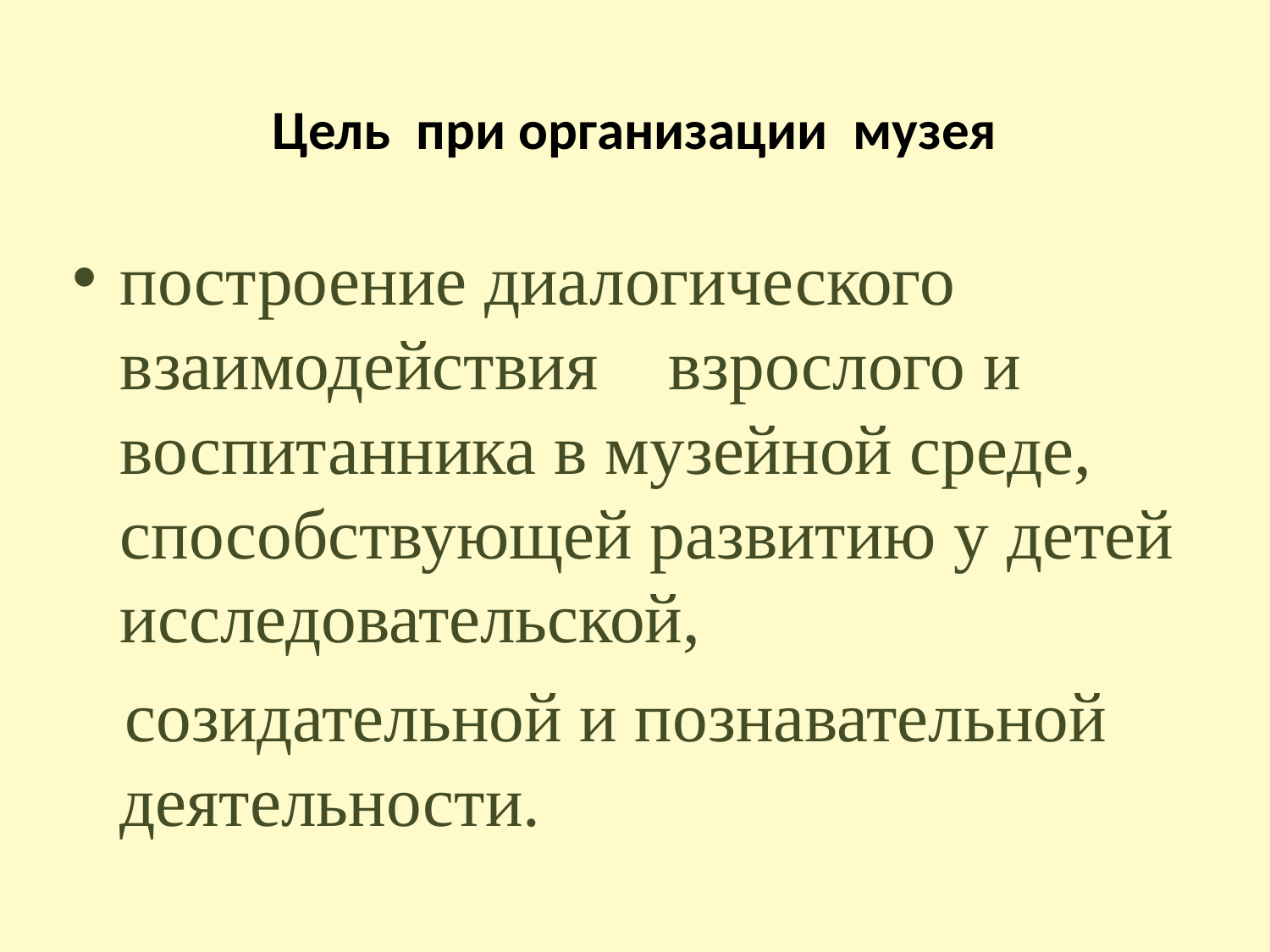

# Цель  при организации  музея
построение диалогического взаимодействия    взрослого и воспитанника в музейной среде, способствующей развитию у детей исследовательской,
   созидательной и познавательной деятельности.